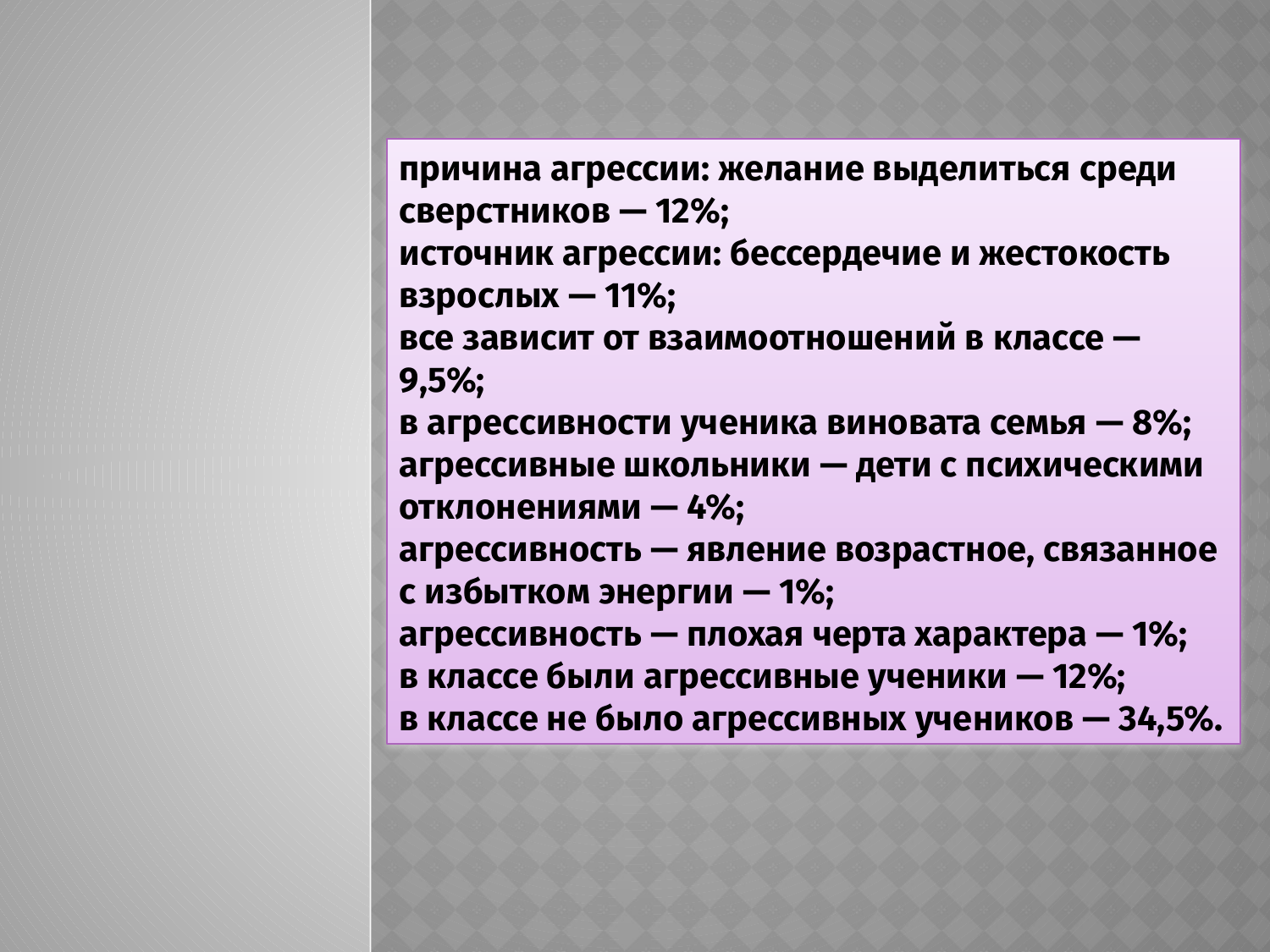

причина агрессии: желание выделиться среди сверстников — 12%;
источник агрессии: бессердечие и жестокость взрослых — 11%;
все зависит от взаимоотношений в классе — 9,5%;
в агрессивности ученика виновата семья — 8%;
агрессивные школьники — дети с психическими отклонениями — 4%;
агрессивность — явление возрастное, связанное с избытком энергии — 1%;
агрессивность — плохая черта характера — 1%;
в классе были агрессивные ученики — 12%;
в классе не было агрессивных учеников — 34,5%.